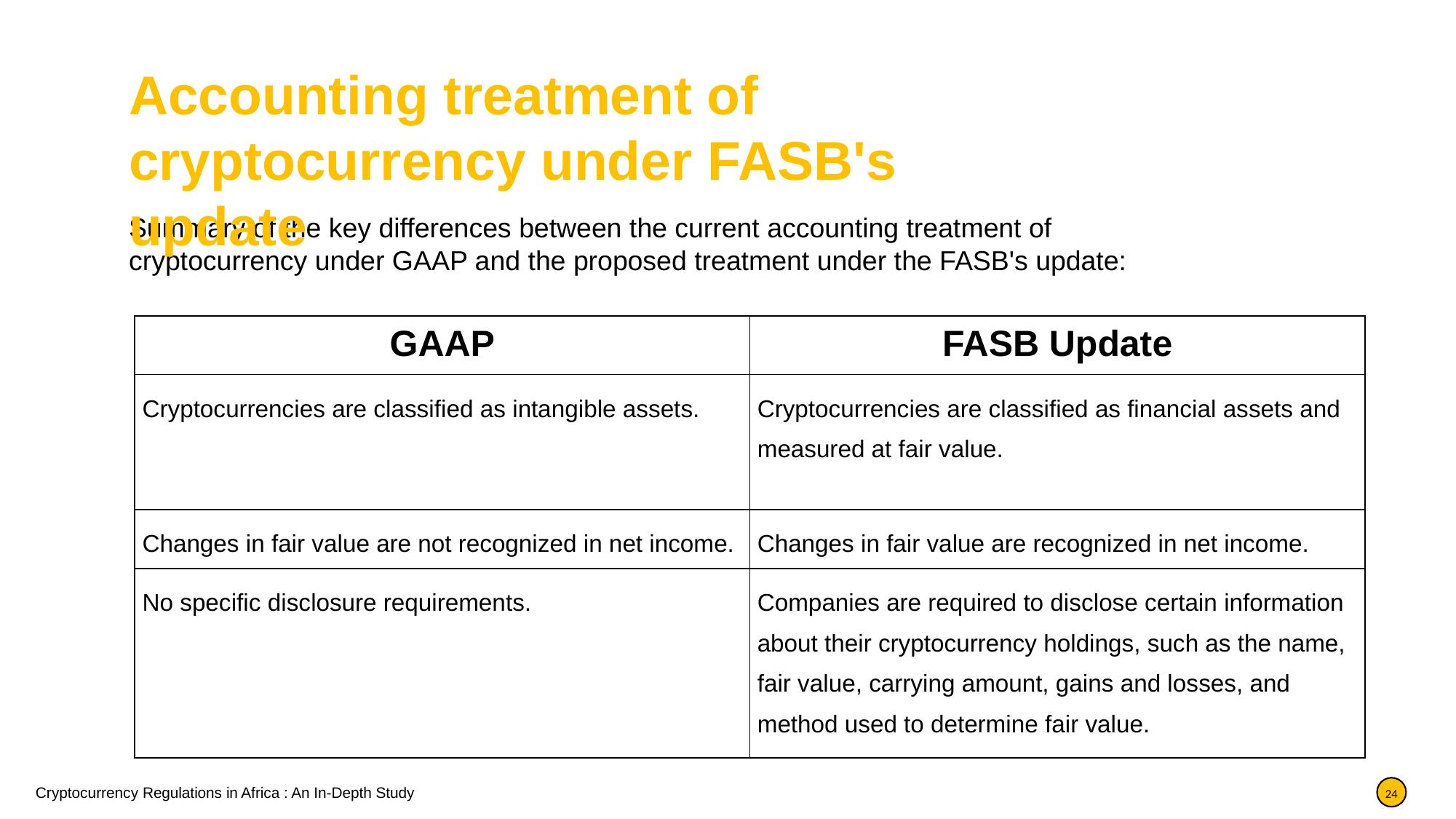

Accounting treatment of cryptocurrency under FASB's update
Summary of the key differences between the current accounting treatment of cryptocurrency under GAAP and the proposed treatment under the FASB's update:
| GAAP | FASB Update |
| --- | --- |
| Cryptocurrencies are classified as intangible assets. | Cryptocurrencies are classified as financial assets and measured at fair value. |
| Changes in fair value are not recognized in net income. | Changes in fair value are recognized in net income. |
| No specific disclosure requirements. | Companies are required to disclose certain information about their cryptocurrency holdings, such as the name, fair value, carrying amount, gains and losses, and method used to determine fair value. |
Cryptocurrency Regulations in Africa : An In-Depth Study

24